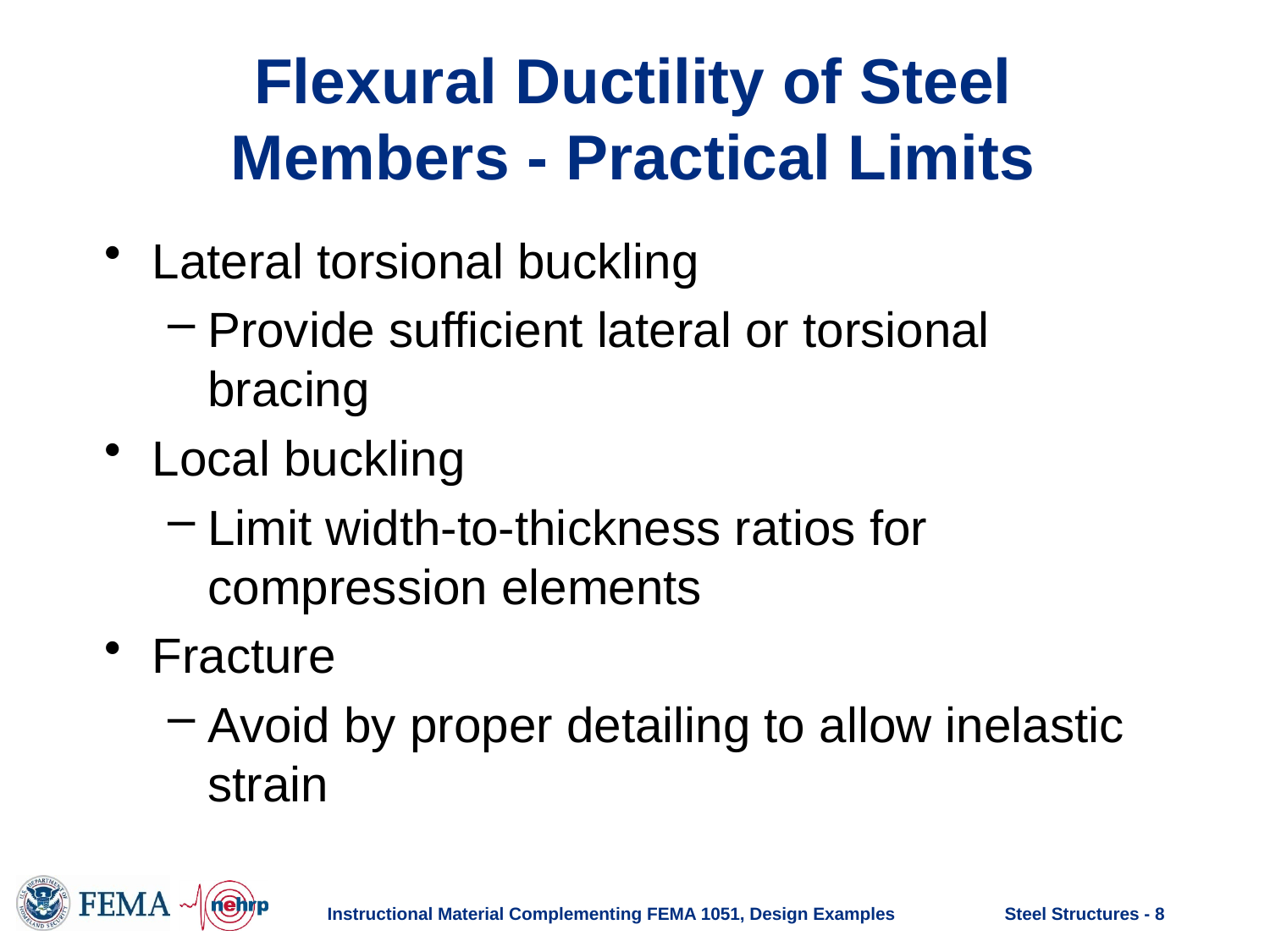

# Flexural Ductility of Steel Members - Practical Limits
Lateral torsional buckling
Provide sufficient lateral or torsional bracing
Local buckling
Limit width-to-thickness ratios for compression elements
Fracture
Avoid by proper detailing to allow inelastic strain
Instructional Material Complementing FEMA 1051, Design Examples
Steel Structures - 8